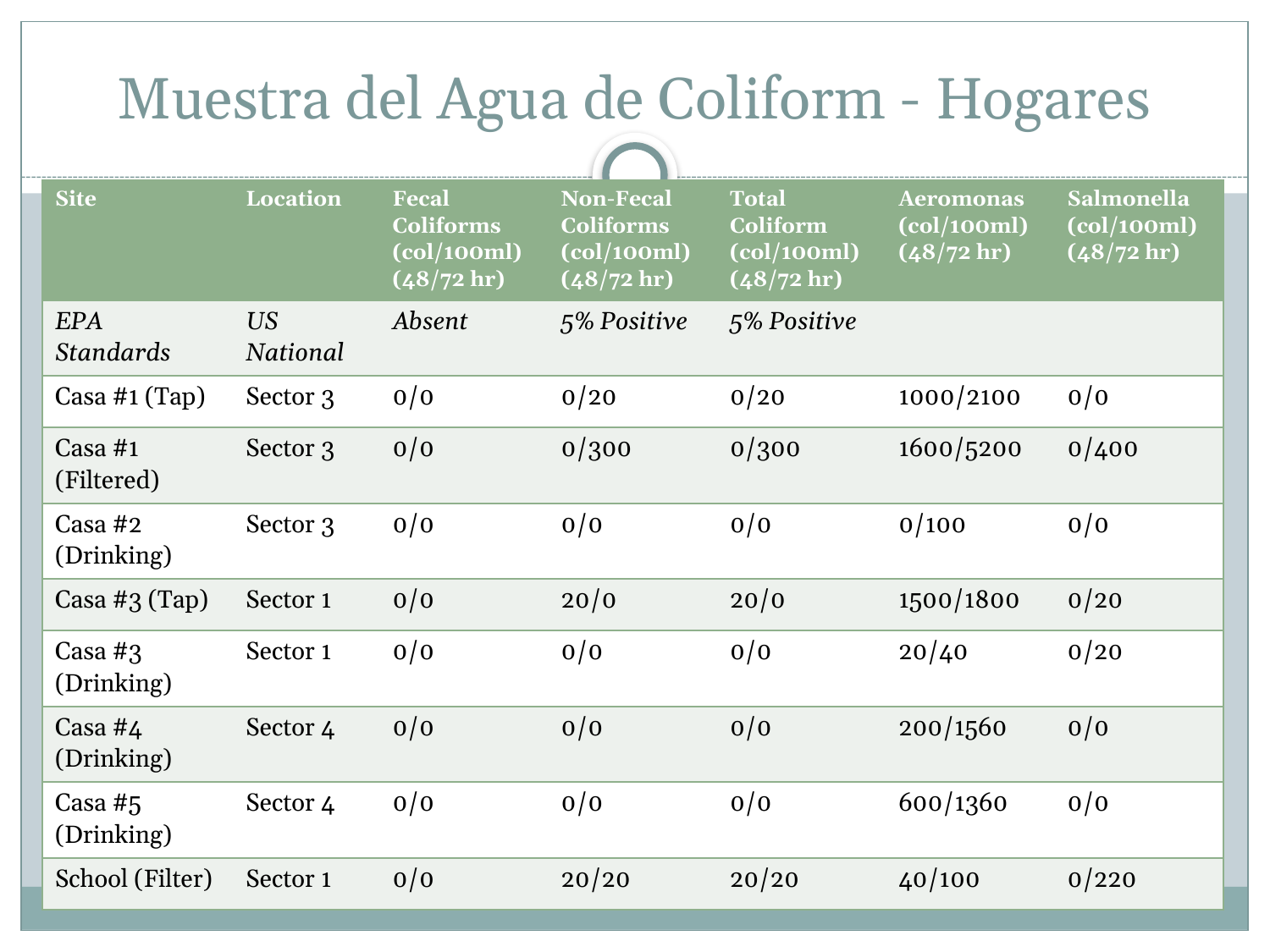

# Muestra del Agua de Coliform - Hogares
| Site | Location | Fecal Coliforms (col/100ml) (48/72 hr) | Non-Fecal Coliforms (col/100ml) (48/72 hr) | Total Coliform (col/100ml) (48/72 hr) | Aeromonas (col/100ml) (48/72 hr) | Salmonella (col/100ml) (48/72 hr) |
| --- | --- | --- | --- | --- | --- | --- |
| EPA Standards | US National | Absent | 5% Positive | 5% Positive |  |  |
| Casa #1 (Tap) | Sector 3 | 0/0 | 0/20 | 0/20 | 1000/2100 | 0/0 |
| Casa #1 (Filtered) | Sector 3 | 0/0 | 0/300 | 0/300 | 1600/5200 | 0/400 |
| Casa #2 (Drinking) | Sector 3 | 0/0 | 0/0 | 0/0 | 0/100 | 0/0 |
| Casa #3 (Tap) | Sector 1 | 0/0 | 20/0 | 20/0 | 1500/1800 | 0/20 |
| Casa #3 (Drinking) | Sector 1 | 0/0 | 0/0 | 0/0 | 20/40 | 0/20 |
| Casa #4 (Drinking) | Sector 4 | 0/0 | 0/0 | 0/0 | 200/1560 | 0/0 |
| Casa #5 (Drinking) | Sector 4 | 0/0 | 0/0 | 0/0 | 600/1360 | 0/0 |
| School (Filter) | Sector 1 | 0/0 | 20/20 | 20/20 | 40/100 | 0/220 |